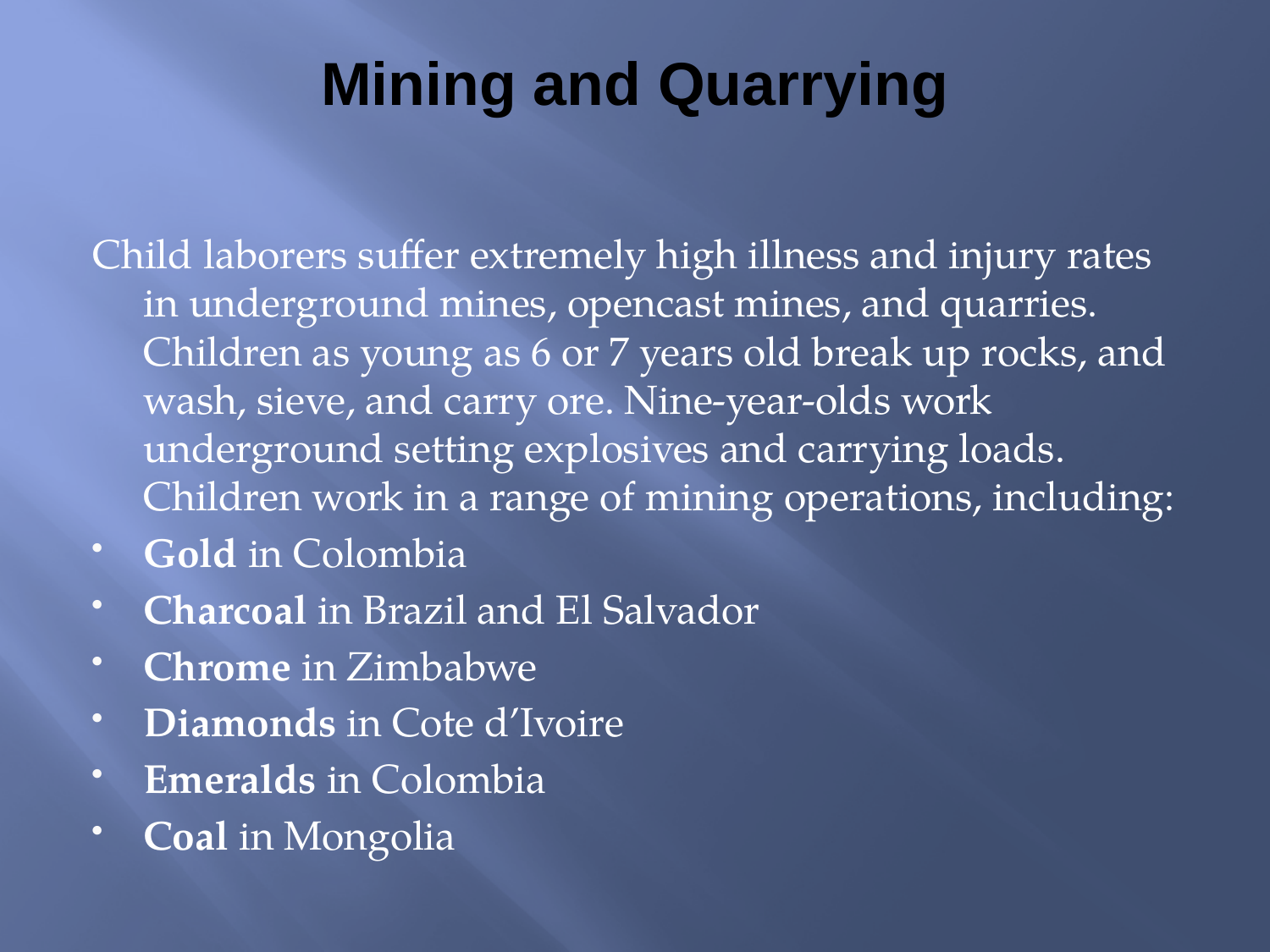

# Mining and Quarrying
Child laborers suffer extremely high illness and injury rates in underground mines, opencast mines, and quarries. Children as young as 6 or 7 years old break up rocks, and wash, sieve, and carry ore. Nine-year-olds work underground setting explosives and carrying loads. Children work in a range of mining operations, including:
Gold in Colombia
Charcoal in Brazil and El Salvador
Chrome in Zimbabwe
Diamonds in Cote d’Ivoire
Emeralds in Colombia
Coal in Mongolia